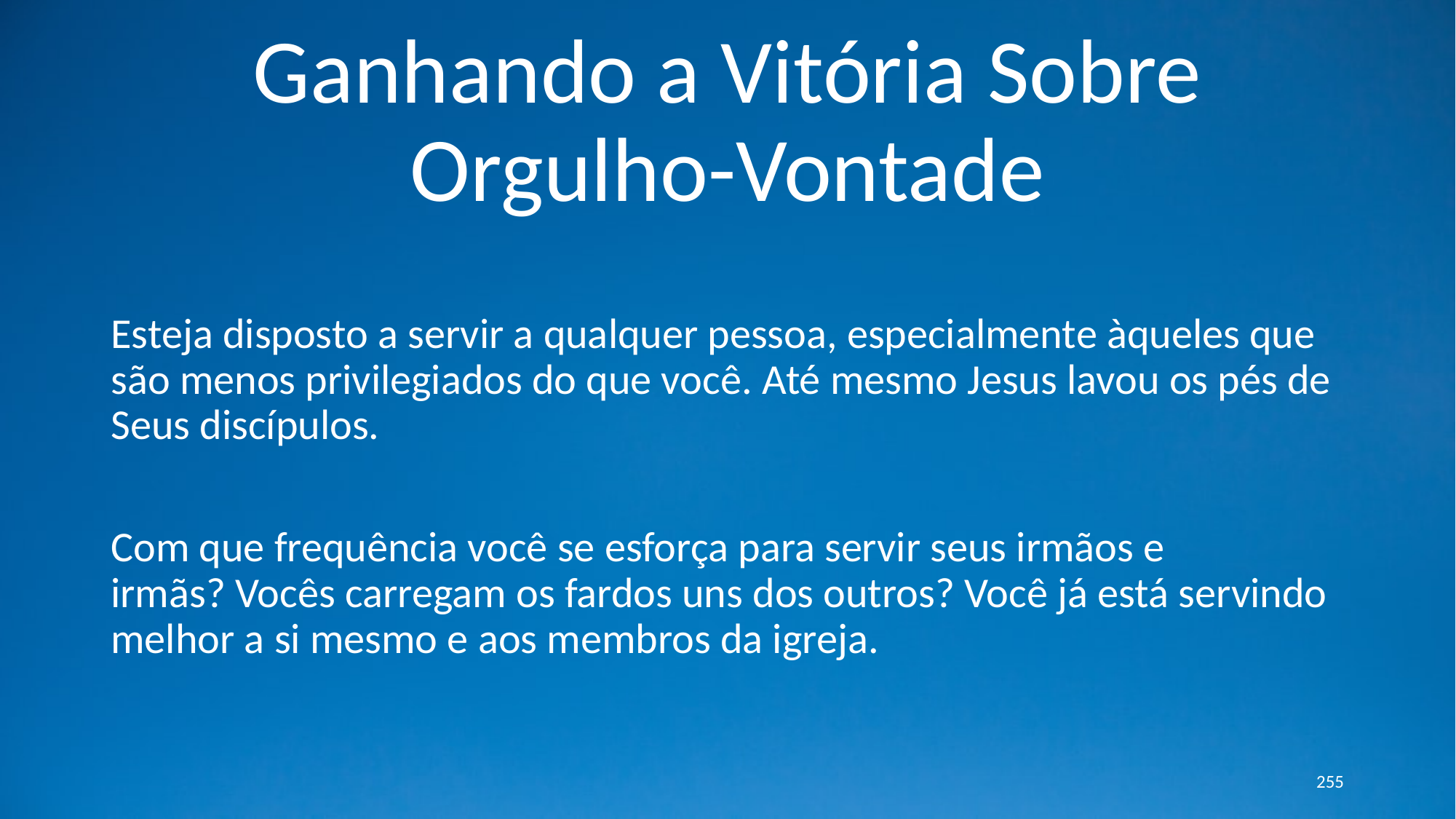

# Ganhando a Vitória Sobre Orgulho-Vontade
Esteja disposto a servir a qualquer pessoa, especialmente àqueles que são menos privilegiados do que você. Até mesmo Jesus lavou os pés de Seus discípulos.

Com que frequência você se esforça para servir seus irmãos e irmãs? Vocês carregam os fardos uns dos outros? Você já está servindo melhor a si mesmo e aos membros da igreja.

255